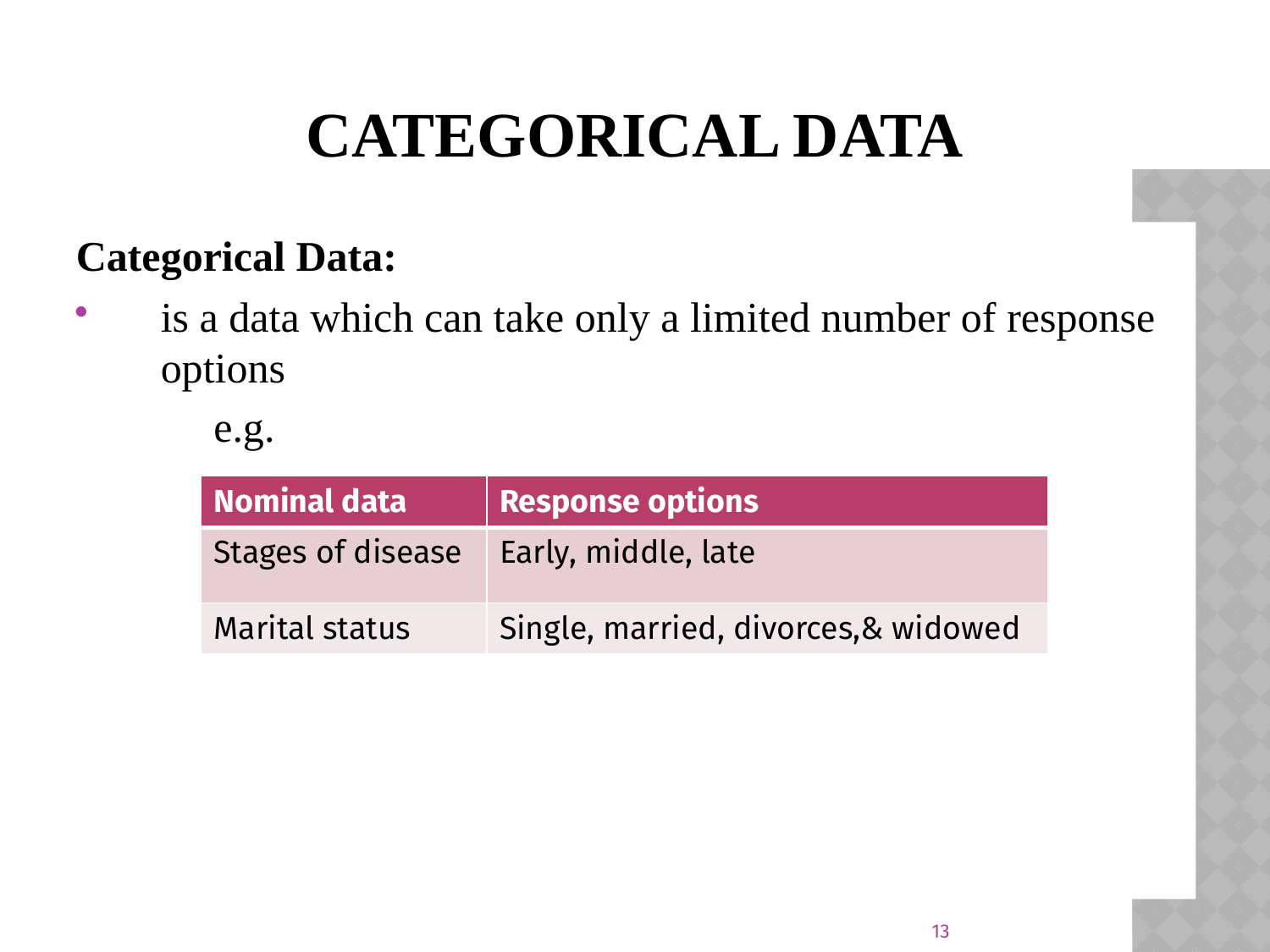

# Categorical Data
Categorical Data:
is a data which can take only a limited number of response options
	e.g.
| Nominal data | Response options |
| --- | --- |
| Stages of disease | Early, middle, late |
| Marital status | Single, married, divorces,& widowed |
13